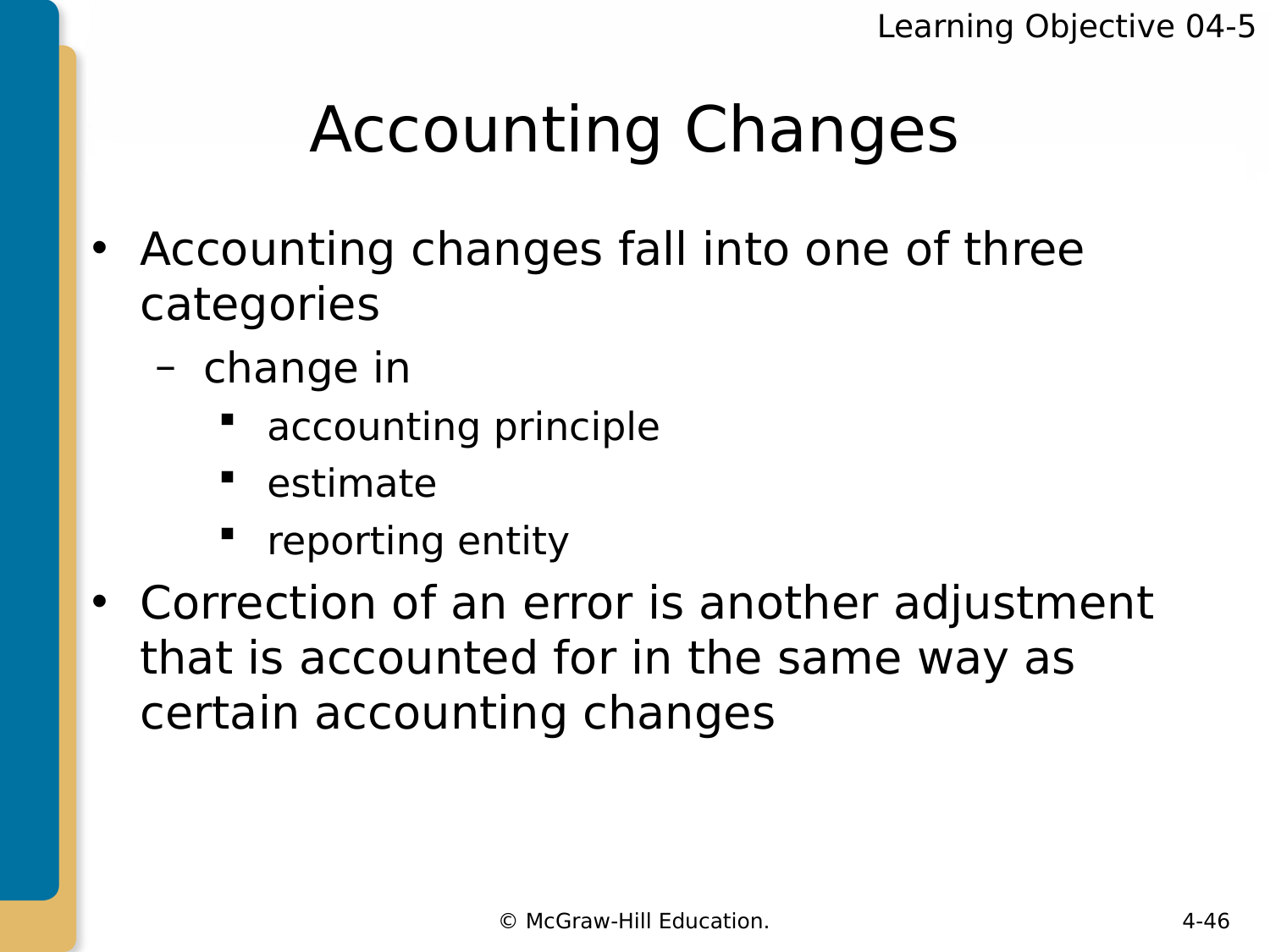

Learning Objective 04-5
# Accounting Changes
Accounting changes fall into one of three categories
change in
accounting principle
estimate
reporting entity
Correction of an error is another adjustment that is accounted for in the same way as certain accounting changes